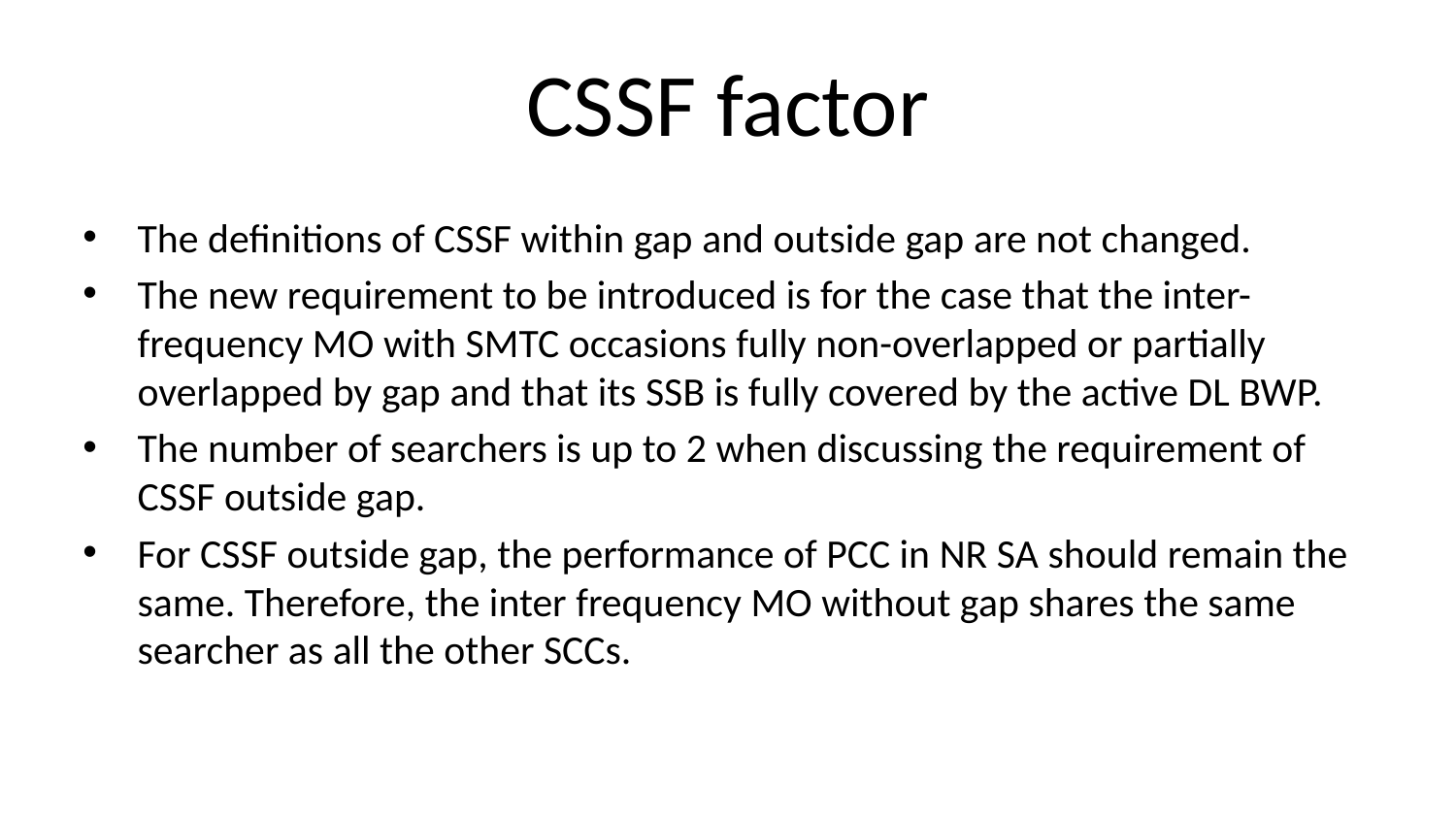

# CSSF factor

The definitions of CSSF within gap and outside gap are not changed.
The new requirement to be introduced is for the case that the inter-frequency MO with SMTC occasions fully non-overlapped or partially overlapped by gap and that its SSB is fully covered by the active DL BWP.
The number of searchers is up to 2 when discussing the requirement of CSSF outside gap.
For CSSF outside gap, the performance of PCC in NR SA should remain the same. Therefore, the inter frequency MO without gap shares the same searcher as all the other SCCs.